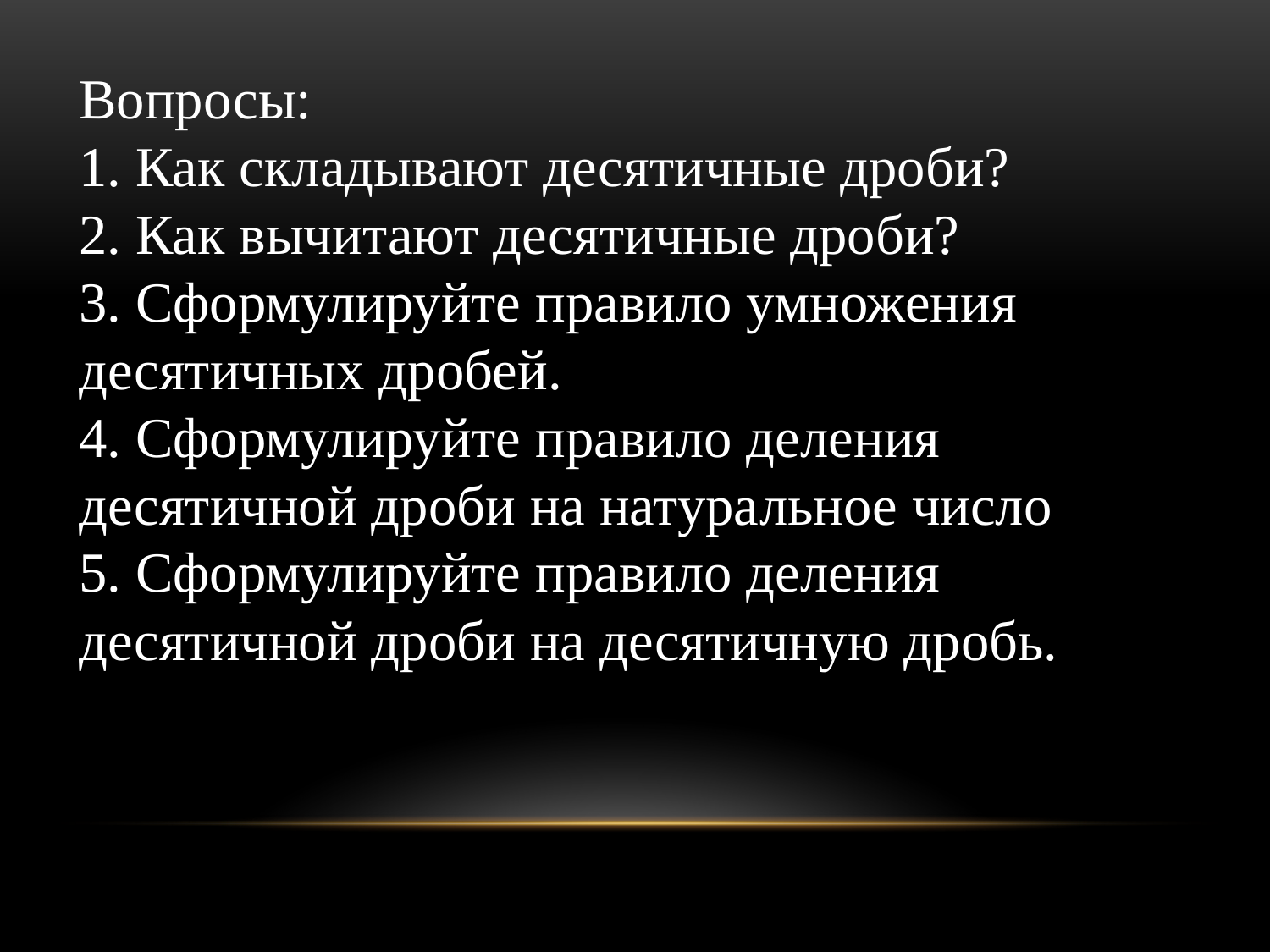

Вопросы:
1. Как складывают десятичные дроби?
2. Как вычитают десятичные дроби?
3. Сформулируйте правило умножения  десятичных дробей.
4. Сформулируйте правило деления десятичной дроби на натуральное число
5. Сформулируйте правило деления десятичной дроби на десятичную дробь.